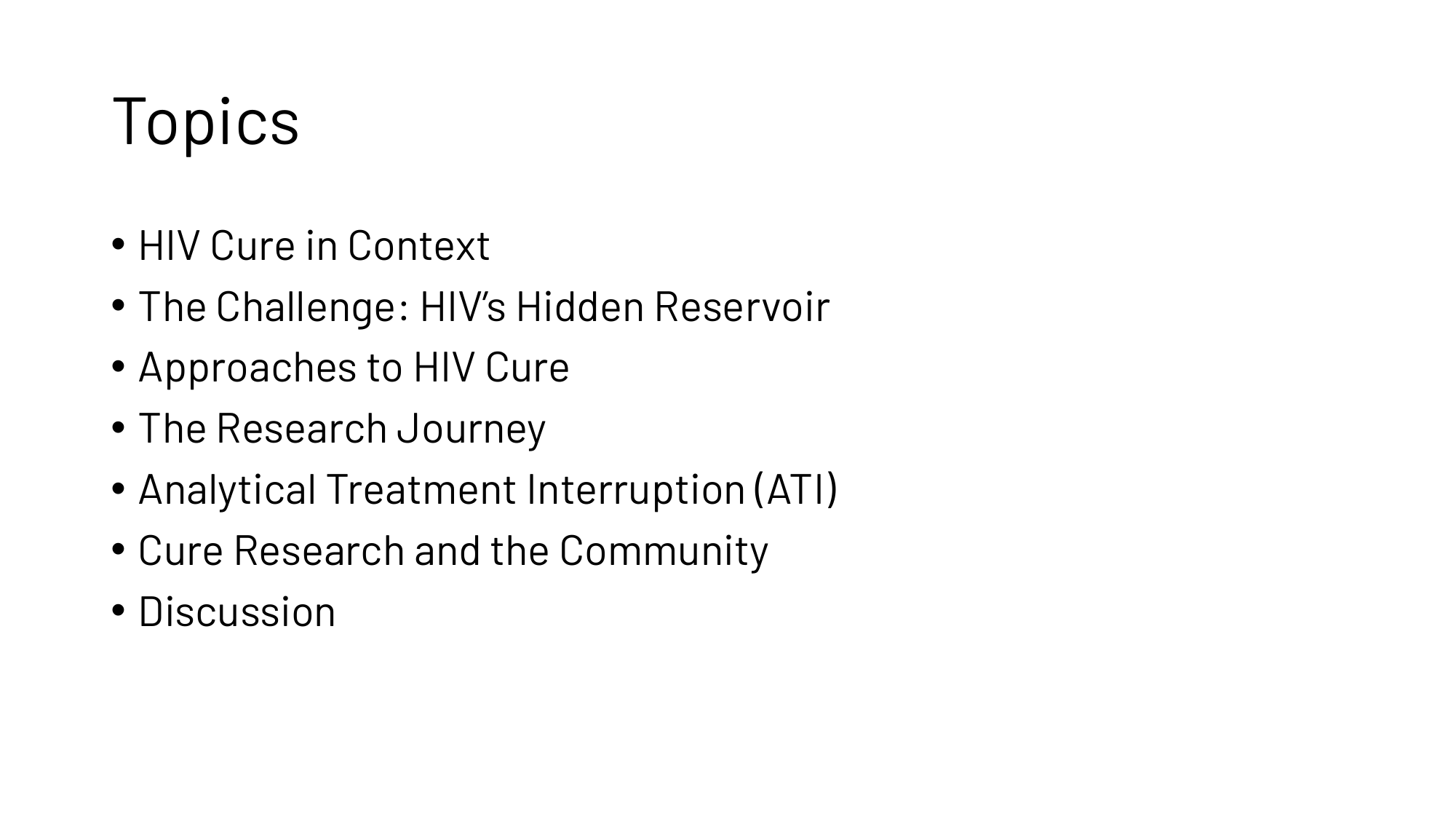

# Topics
HIV Cure in Context
The Challenge: HIV’s Hidden Reservoir
Approaches to HIV Cure
The Research Journey
Analytical Treatment Interruption (ATI)
Cure Research and the Community
Discussion